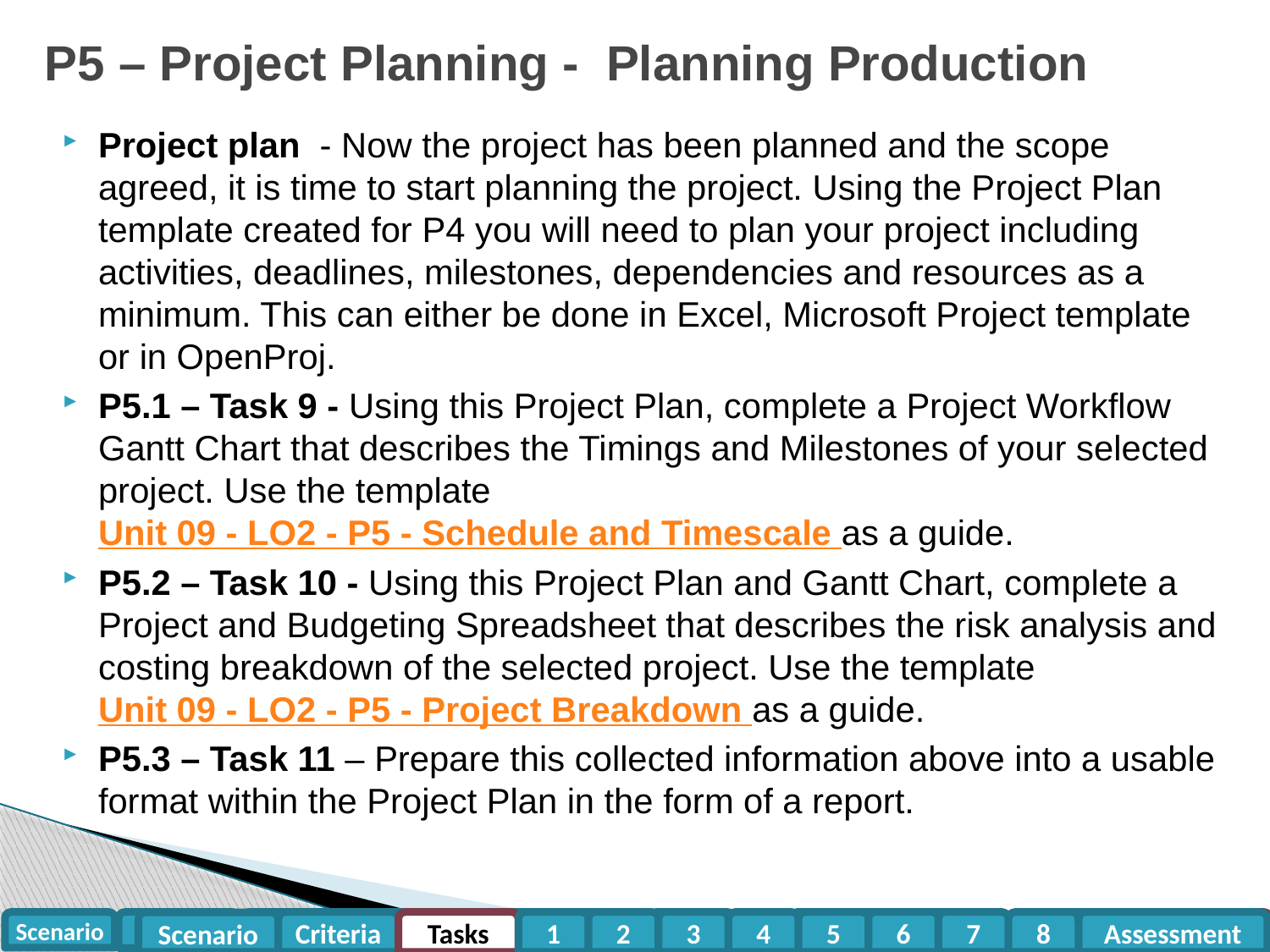

# P5 – Project Planning -  Planning Production
Project plan  - Now the project has been planned and the scope agreed, it is time to start planning the project. Using the Project Plan template created for P4 you will need to plan your project including activities, deadlines, milestones, dependencies and resources as a minimum. This can either be done in Excel, Microsoft Project template or in OpenProj.
P5.1 – Task 9 - Using this Project Plan, complete a Project Workflow Gantt Chart that describes the Timings and Milestones of your selected project. Use the template Unit 09 - LO2 - P5 - Schedule and Timescale as a guide.
P5.2 – Task 10 - Using this Project Plan and Gantt Chart, complete a Project and Budgeting Spreadsheet that describes the risk analysis and costing breakdown of the selected project. Use the template Unit 09 - LO2 - P5 - Project Breakdown as a guide.
P5.3 – Task 11 – Prepare this collected information above into a usable format within the Project Plan in the form of a report.
Criteria
Tasks
1
2
3
4
5
6
7
8
Assessment
Scenario